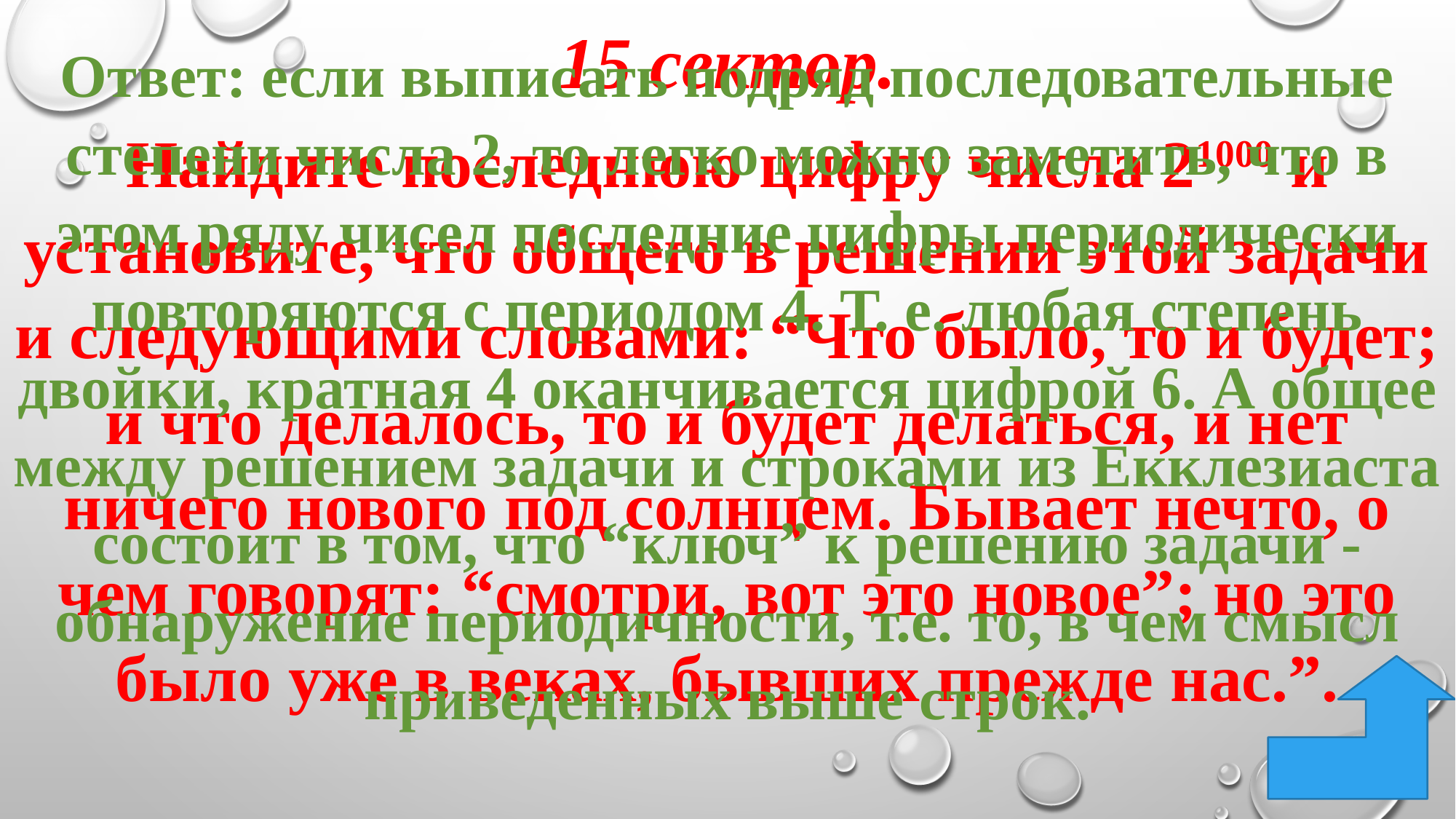

15 сектор.
Найдите последнюю цифру числа 21000 и установите, что общего в решении этой задачи и следующими словами: “Что было, то и будет; и что делалось, то и будет делаться, и нет ничего нового под солнцем. Бывает нечто, о чем говорят: “смотри, вот это новое”; но это было уже в веках, бывших прежде нас.”.
Ответ: если выписать подряд последовательные степени числа 2, то легко можно заметить, что в этом ряду чисел последние цифры периодически повторяются с периодом 4. Т. е. любая степень двойки, кратная 4 оканчивается цифрой 6. А общее между решением задачи и строками из Екклезиаста состоит в том, что “ключ” к решению задачи - обнаружение периодичности, т.е. то, в чем смысл приведенных выше строк.